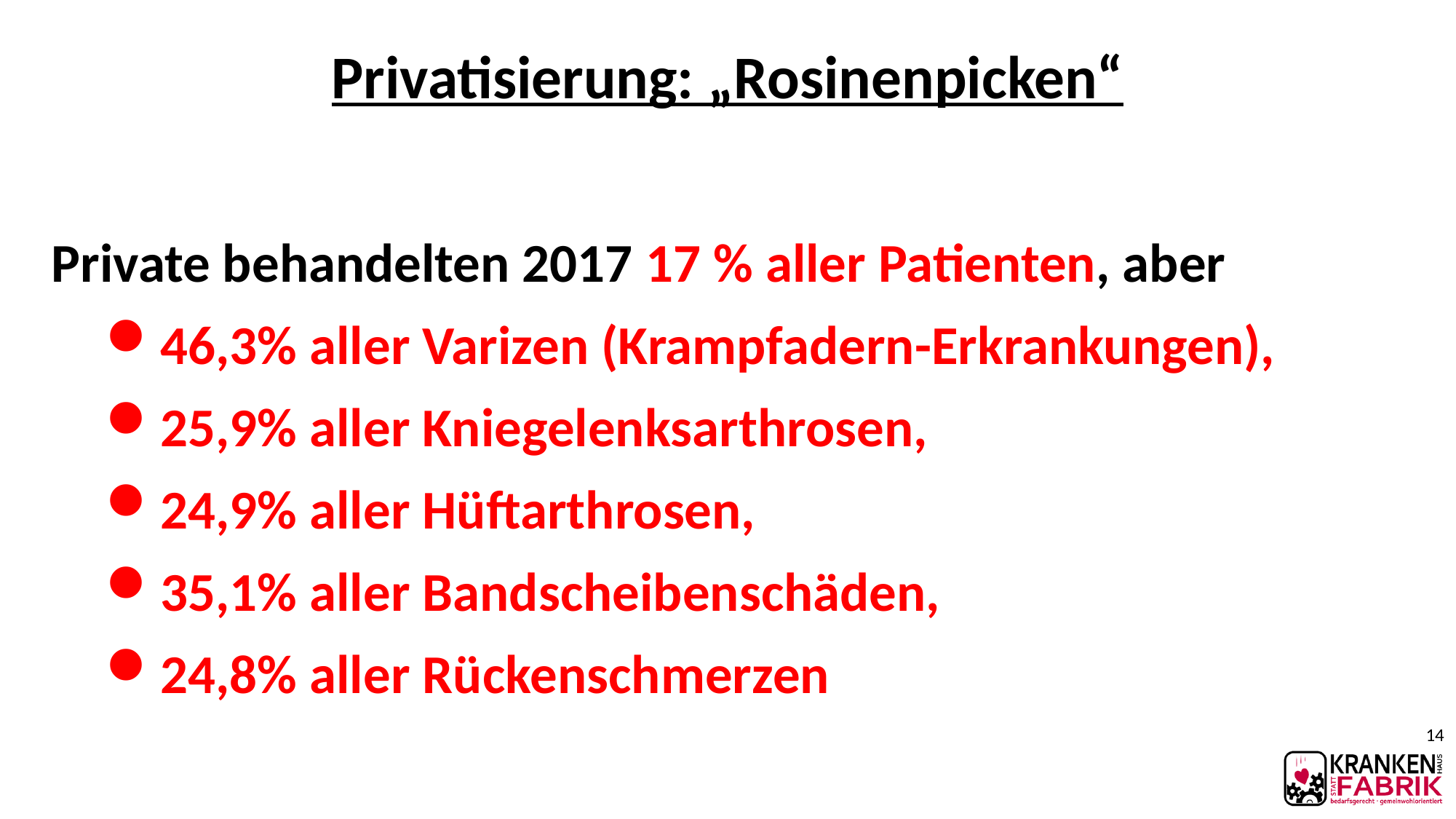

# Privatisierung: „Rosinenpicken“
Private behandelten 2017 17 % aller Patienten, aber
46,3% aller Varizen (Krampfadern-Erkrankungen),
25,9% aller Kniegelenksarthrosen,
24,9% aller Hüftarthrosen,
35,1% aller Bandscheibenschäden,
24,8% aller Rückenschmerzen
14